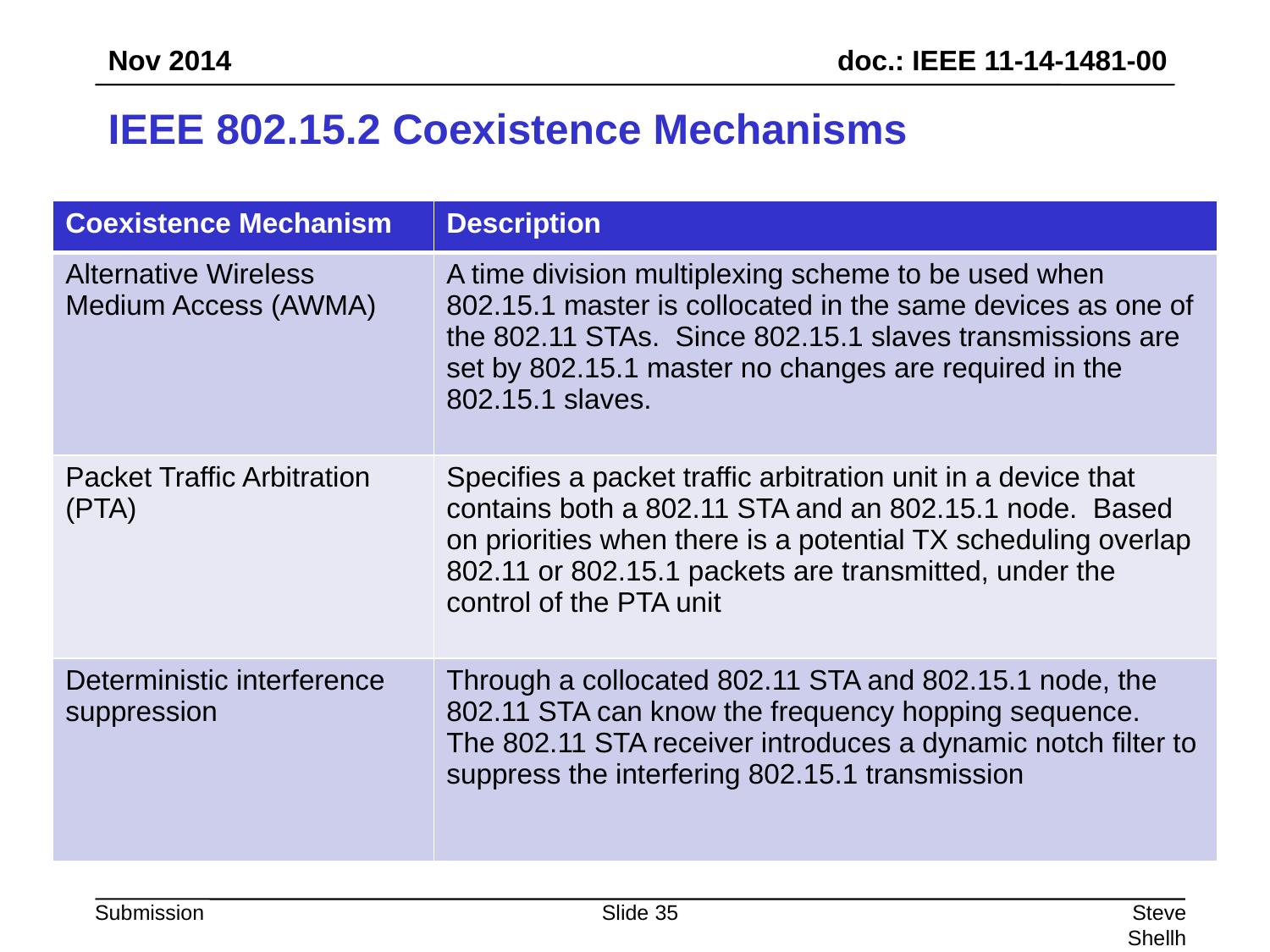

Nov 2014
# IEEE 802.15.2 Coexistence Mechanisms
| Coexistence Mechanism | Description |
| --- | --- |
| Alternative Wireless Medium Access (AWMA) | A time division multiplexing scheme to be used when 802.15.1 master is collocated in the same devices as one of the 802.11 STAs. Since 802.15.1 slaves transmissions are set by 802.15.1 master no changes are required in the 802.15.1 slaves. |
| Packet Traffic Arbitration (PTA) | Specifies a packet traffic arbitration unit in a device that contains both a 802.11 STA and an 802.15.1 node. Based on priorities when there is a potential TX scheduling overlap 802.11 or 802.15.1 packets are transmitted, under the control of the PTA unit |
| Deterministic interference suppression | Through a collocated 802.11 STA and 802.15.1 node, the 802.11 STA can know the frequency hopping sequence. The 802.11 STA receiver introduces a dynamic notch filter to suppress the interfering 802.15.1 transmission |
Slide 35
Steve Shellhammer, Qualcomm